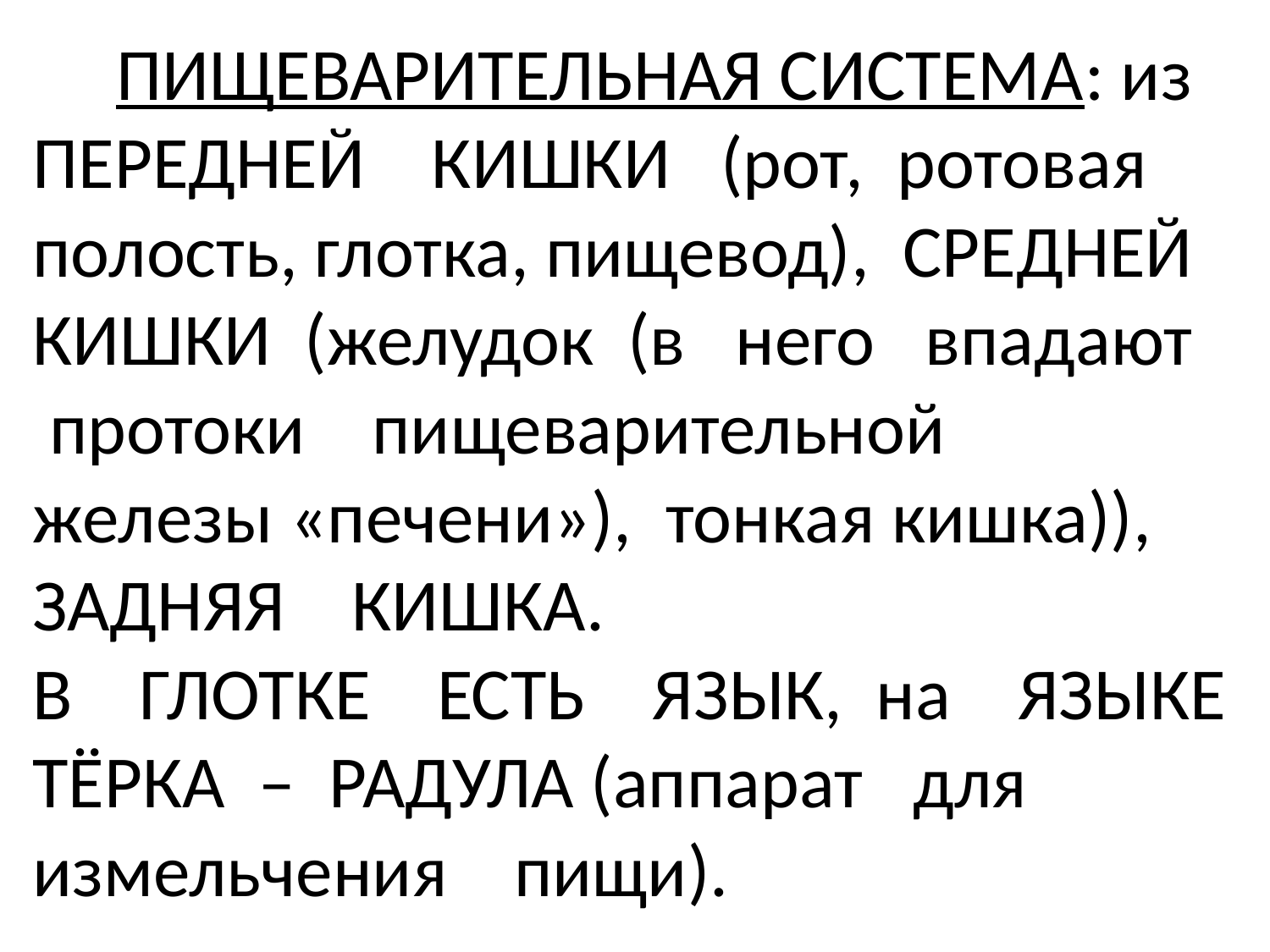

# ПИЩЕВАРИТЕЛЬНАЯ СИСТЕМА: из   ПЕРЕДНЕЙ    КИШКИ   (рот,  ротовая полость, глотка, пищевод),  СРЕДНЕЙ   КИШКИ  (желудок  (в   него   впадают    протоки    пищеварительной    железы «печени»),  тонкая кишка)), ЗАДНЯЯ    КИШКА. В    ГЛОТКЕ    ЕСТЬ    ЯЗЫК,  на    ЯЗЫКЕ ТЁРКА  –  РАДУЛА (аппарат   для измельчения    пищи).